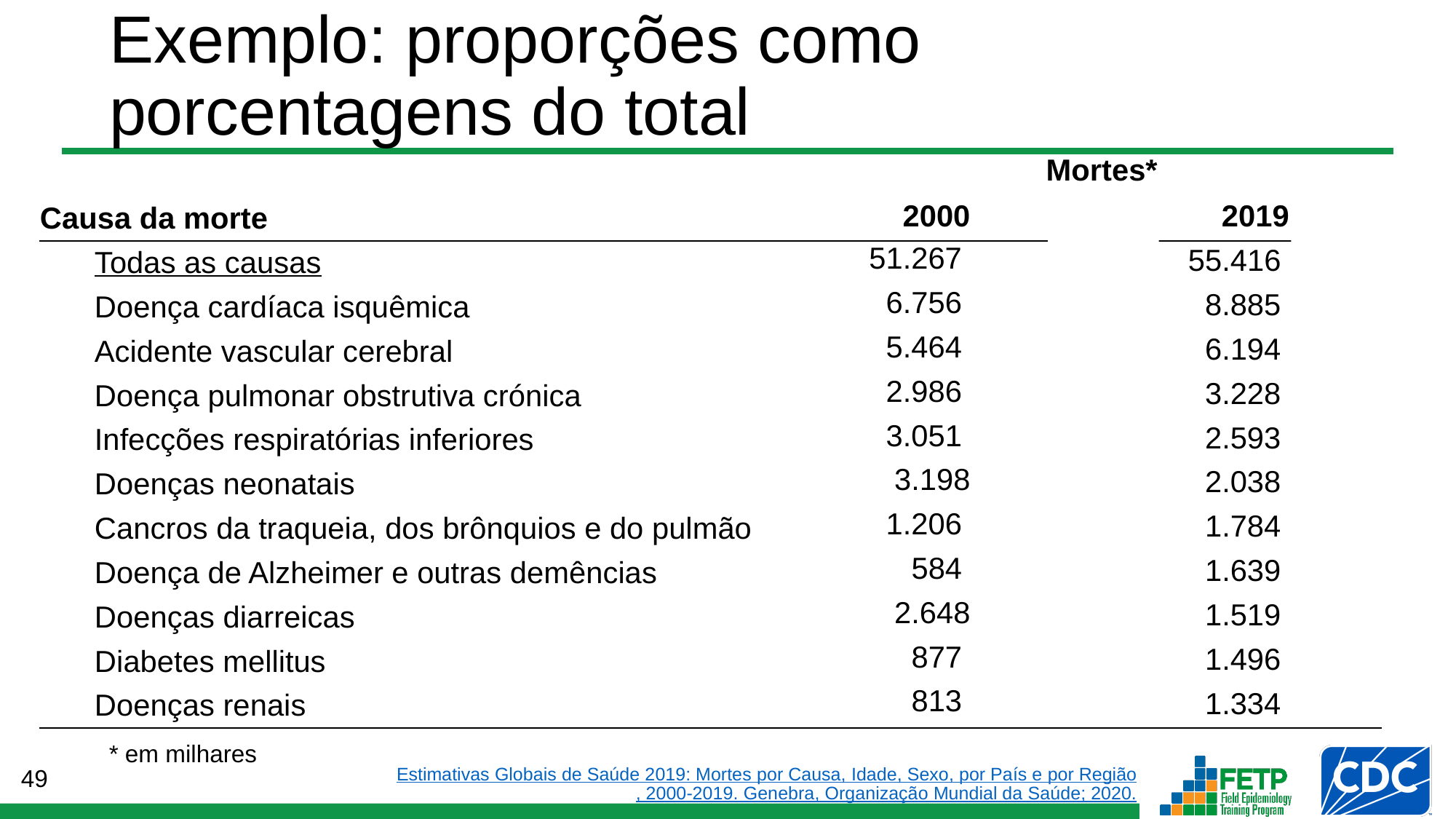

# Exemplo: proporções como porcentagens do total
|  | Mortes\* |  |  |  |
| --- | --- | --- | --- | --- |
| Causa da morte | 2000 | % | 2019 | % |
| Todas as causas | 51.267 | 100,0 | 55.416 | 100,0 |
| Doença cardíaca isquêmica | 6.756 | 13,2 | 8.885 | 16,0 |
| Acidente vascular cerebral | 5.464 | 10,7 | 6.194 | 11,2 |
| Doença pulmonar obstrutiva crónica | 2.986 | 5,8 | 3.228 | 5,8 |
| Infecções respiratórias inferiores | 3.051 | 6,0 | 2.593 | 4,7 |
| Doenças neonatais | 3.198 | 6,2 | 2.038 | 3,7 |
| Cancros da traqueia, dos brônquios e do pulmão | 1.206 | 2,4 | 1.784 | 3,2 |
| Doença de Alzheimer e outras demências | 584 | 1,1 | 1.639 | 3,0 |
| Doenças diarreicas | 2.648 | 5,2 | 1.519 | 2,7 |
| Diabetes mellitus | 877 | 1,7 | 1.496 | 2,7 |
| Doenças renais | 813 | 1,6 | 1.334 | 2,4 |

* em milhares
Estimativas Globais de Saúde 2019: Mortes por Causa, Idade, Sexo, por País e por Região, 2000-2019. Genebra, Organização Mundial da Saúde; 2020.